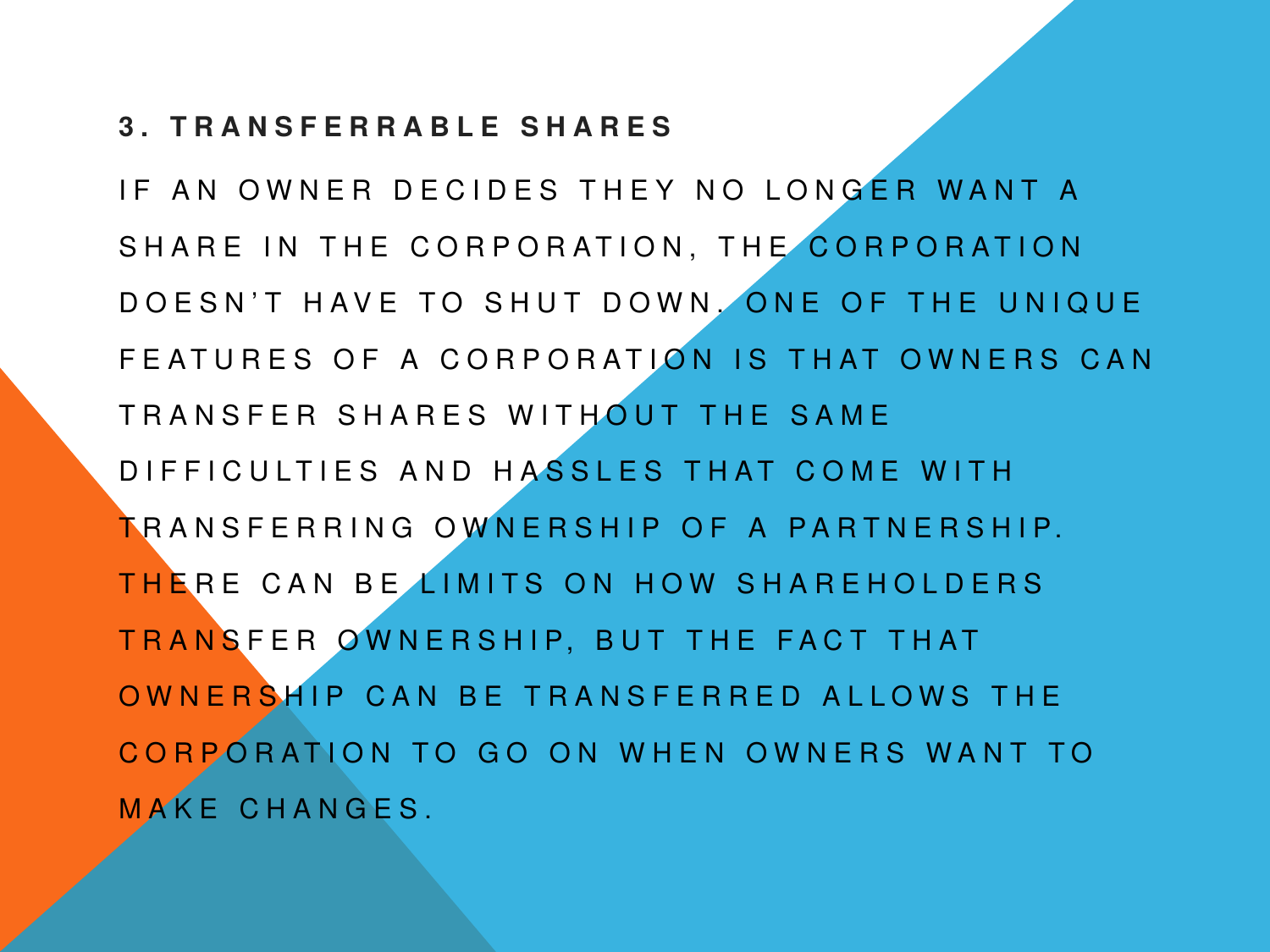

#
3. Transferrable shares
If an owner decides they no longer want a share in the corporation, the corporation doesn’t have to shut down. One of the unique features of a corporation is that owners can transfer shares without the same difficulties and hassles that come with transferring ownership of a partnership. There can be limits on how shareholders transfer ownership, but the fact that ownership can be transferred allows the corporation to go on when owners want to make changes.